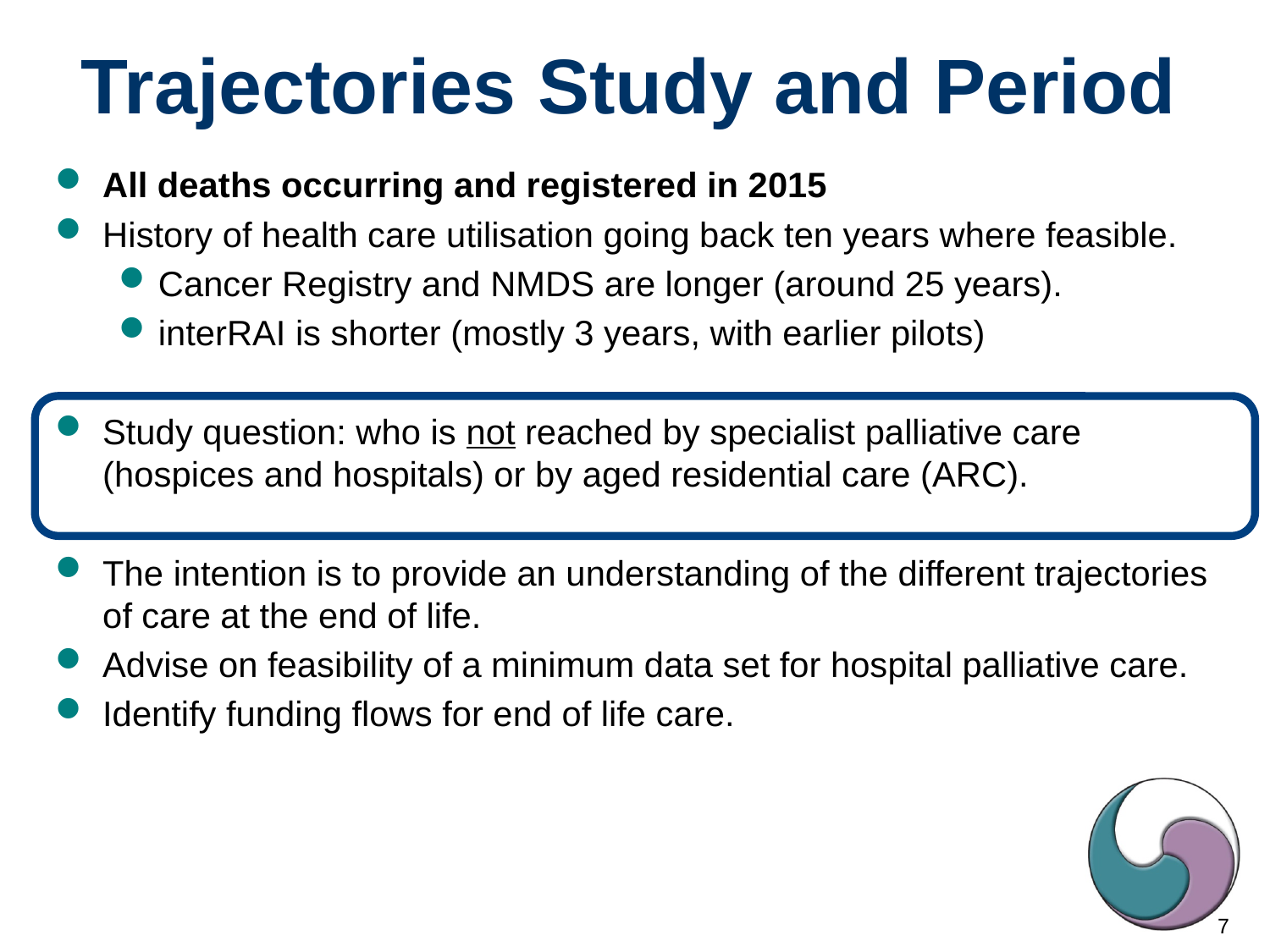

# Trajectories Study and Period
All deaths occurring and registered in 2015
History of health care utilisation going back ten years where feasible.
Cancer Registry and NMDS are longer (around 25 years).
interRAI is shorter (mostly 3 years, with earlier pilots)

Study question: who is not reached by specialist palliative care (hospices and hospitals) or by aged residential care (ARC).

The intention is to provide an understanding of the different trajectories of care at the end of life.
Advise on feasibility of a minimum data set for hospital palliative care.
Identify funding flows for end of life care.